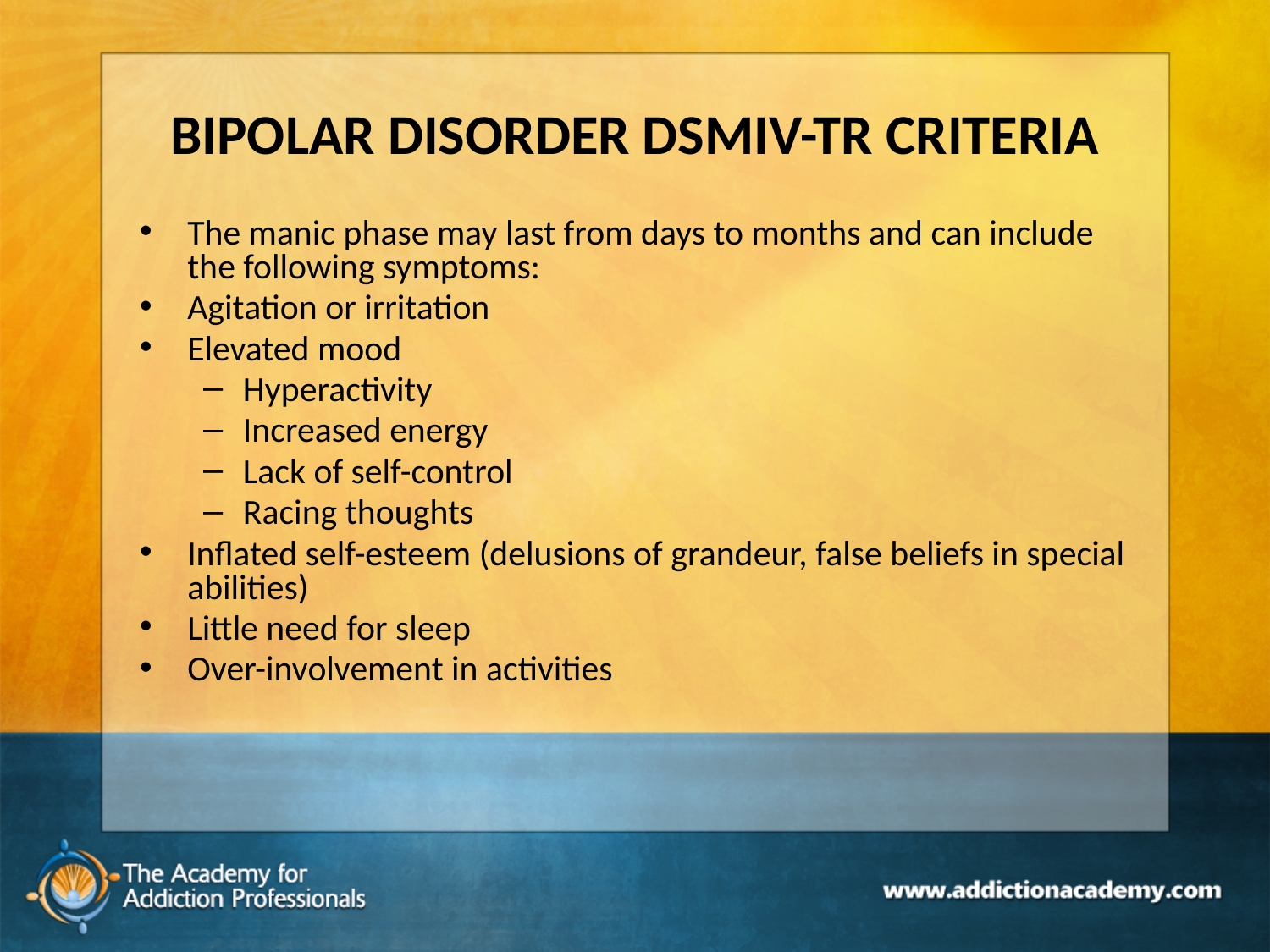

# BIPOLAR DISORDER DSMIV-TR CRITERIA
The manic phase may last from days to months and can include the following symptoms:
Agitation or irritation
Elevated mood
Hyperactivity
Increased energy
Lack of self-control
Racing thoughts
Inflated self-esteem (delusions of grandeur, false beliefs in special abilities)
Little need for sleep
Over-involvement in activities